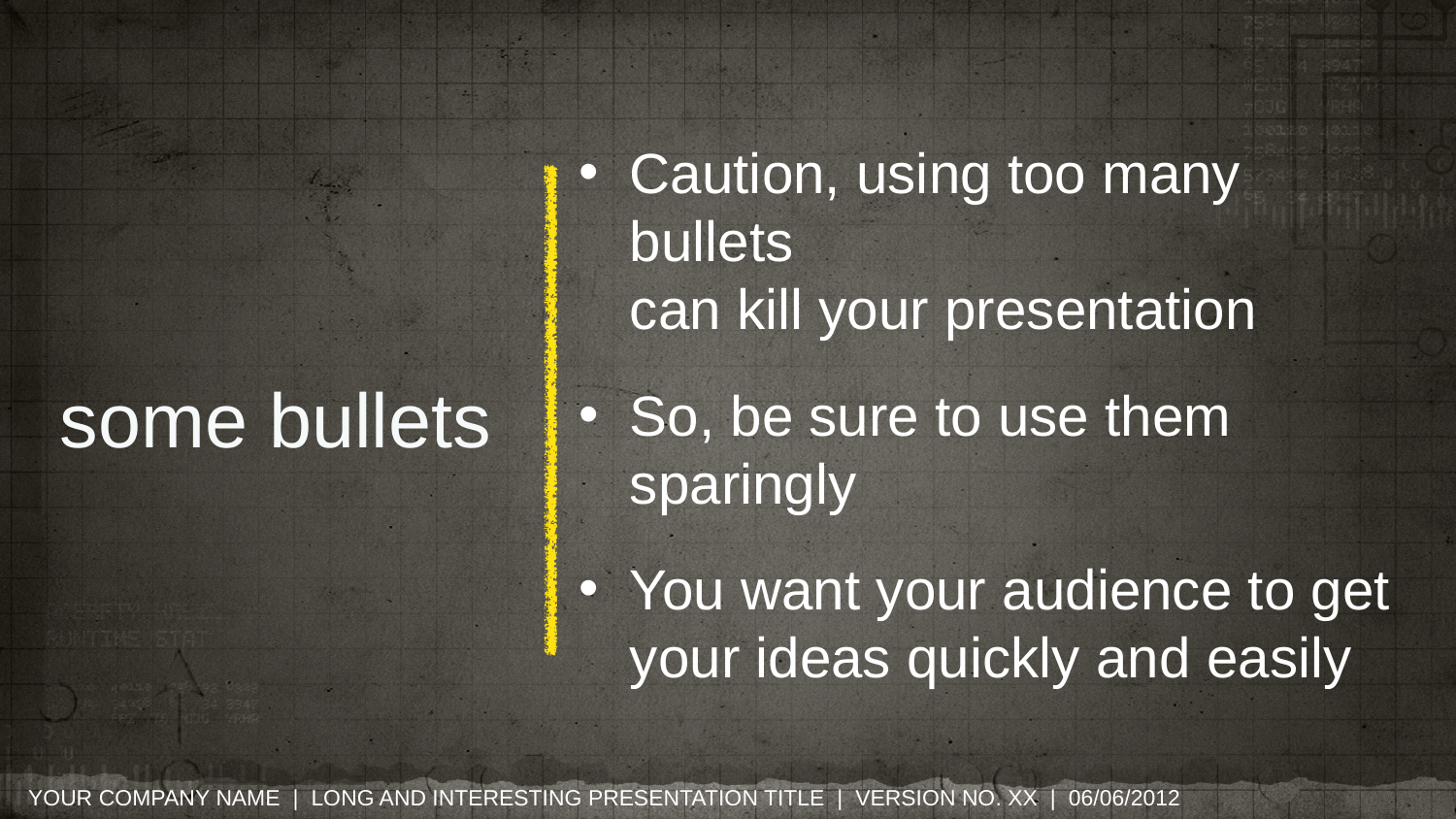

Caution, using too many bullets
can kill your presentation
So, be sure to use them sparingly
You want your audience to get
your ideas quickly and easily
# some bullets
YOUR COMPANY NAME  |  LONG AND INTERESTING PRESENTATION TITLE  |  VERSION NO. XX  |  06/06/2012